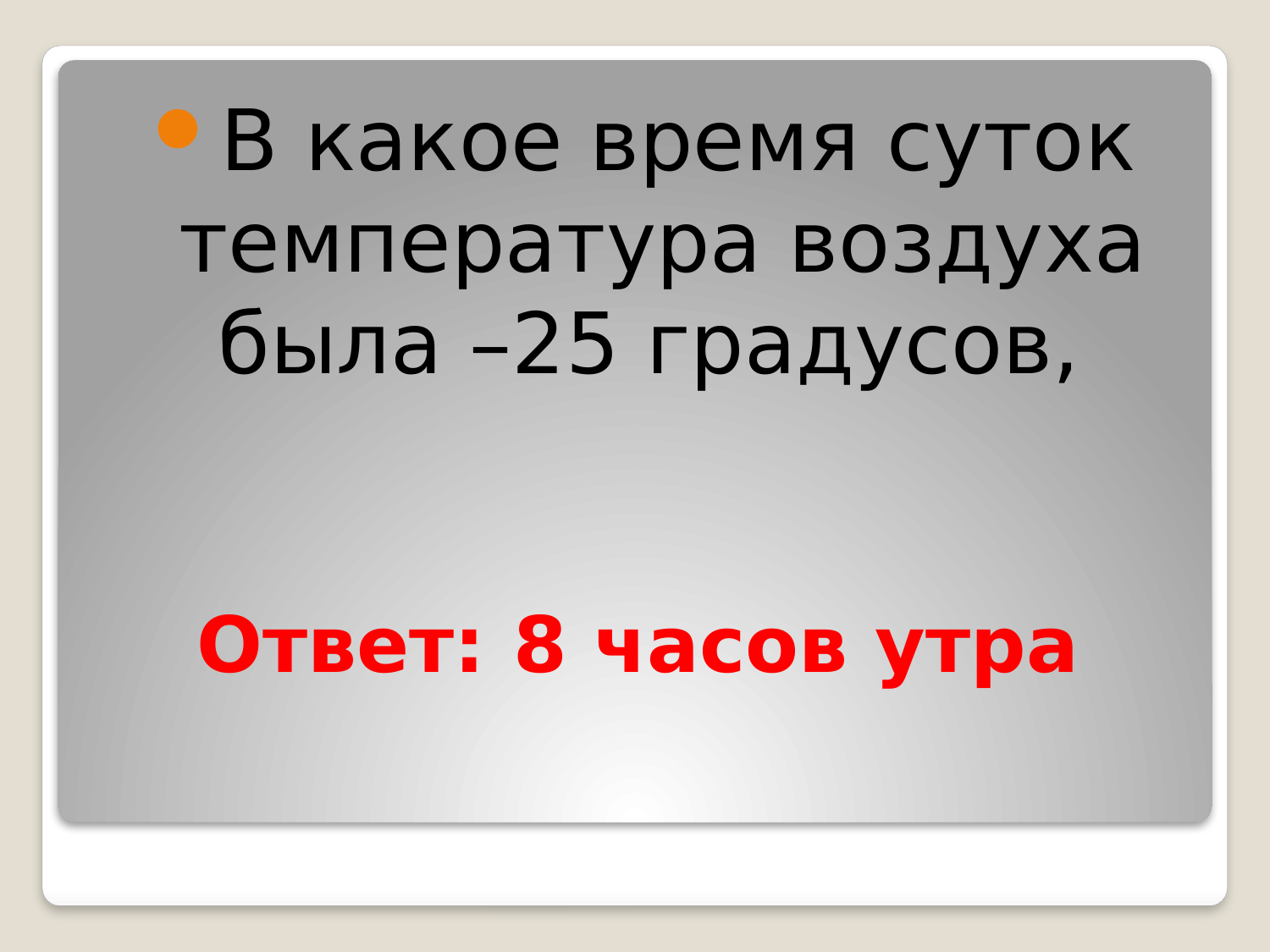

В какое время суток температура воздуха была –25 градусов,

# Ответ: 8 часов утра